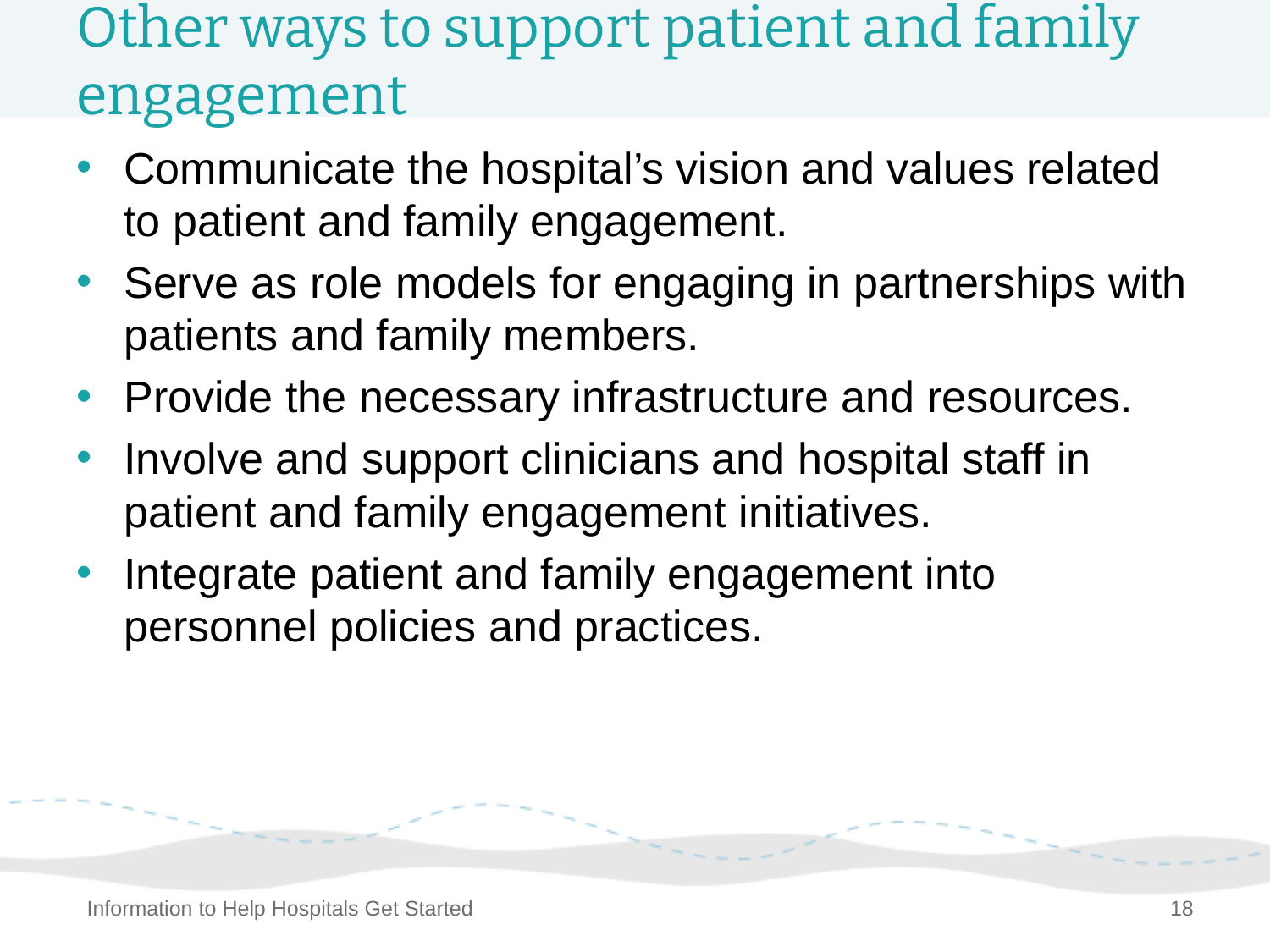

# Other ways to support patient and family engagement
Communicate the hospital’s vision and values related to patient and family engagement.
Serve as role models for engaging in partnerships with patients and family members.
Provide the necessary infrastructure and resources.
Involve and support clinicians and hospital staff in patient and family engagement initiatives.
Integrate patient and family engagement into personnel policies and practices.
Information to Help Hospitals Get Started
18